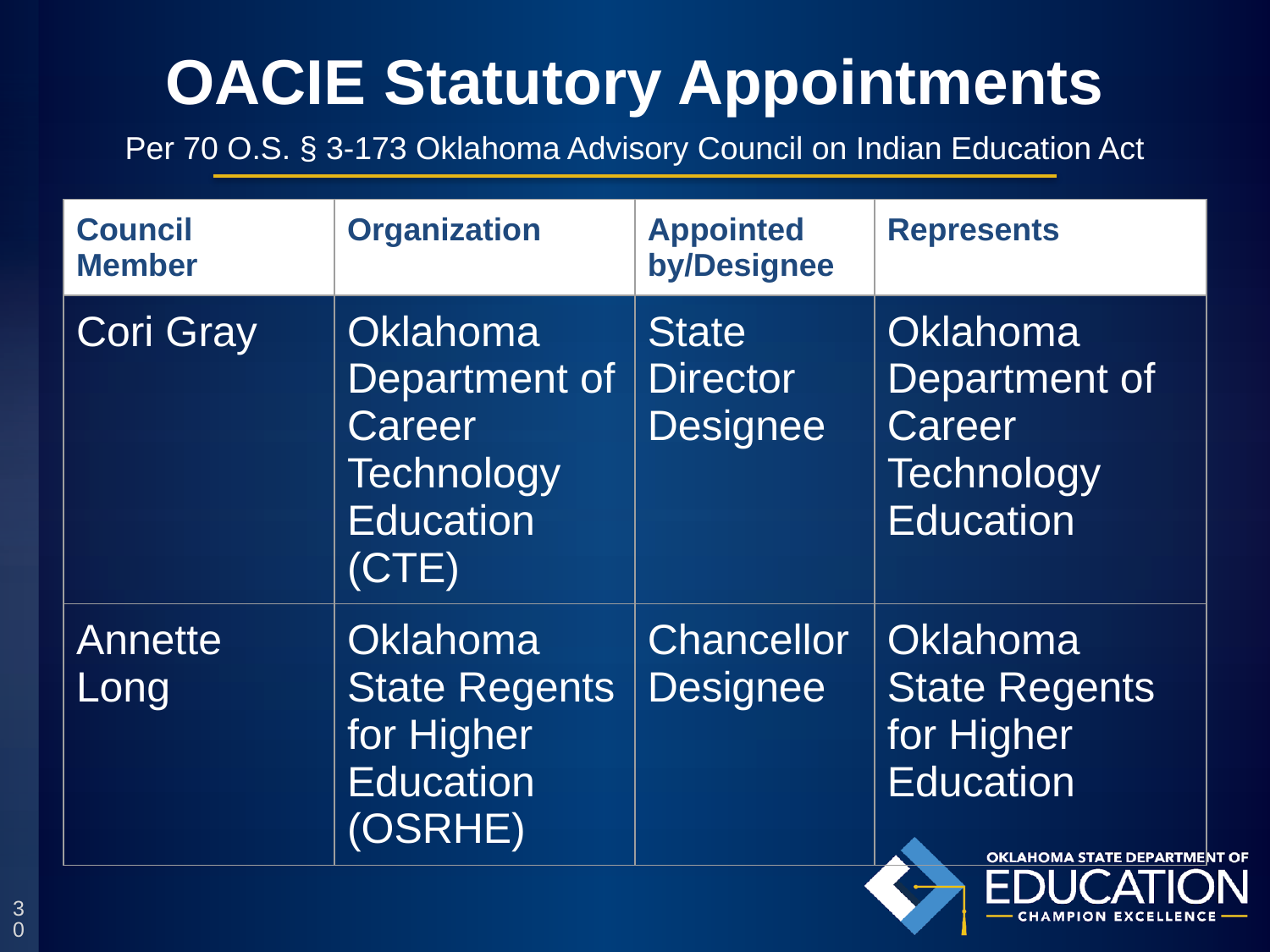

# OACIE Statutory Appointments
Per 70 O.S. § 3-173 Oklahoma Advisory Council on Indian Education Act
| Council Member | Organization | Appointed by/Designee | Represents |
| --- | --- | --- | --- |
| Cori Gray | Oklahoma Department of Career Technology Education (CTE) | State Director Designee | Oklahoma Department of Career Technology Education |
| Annette Long | Oklahoma State Regents for Higher Education (OSRHE) | Chancellor Designee | Oklahoma State Regents for Higher Education |
30